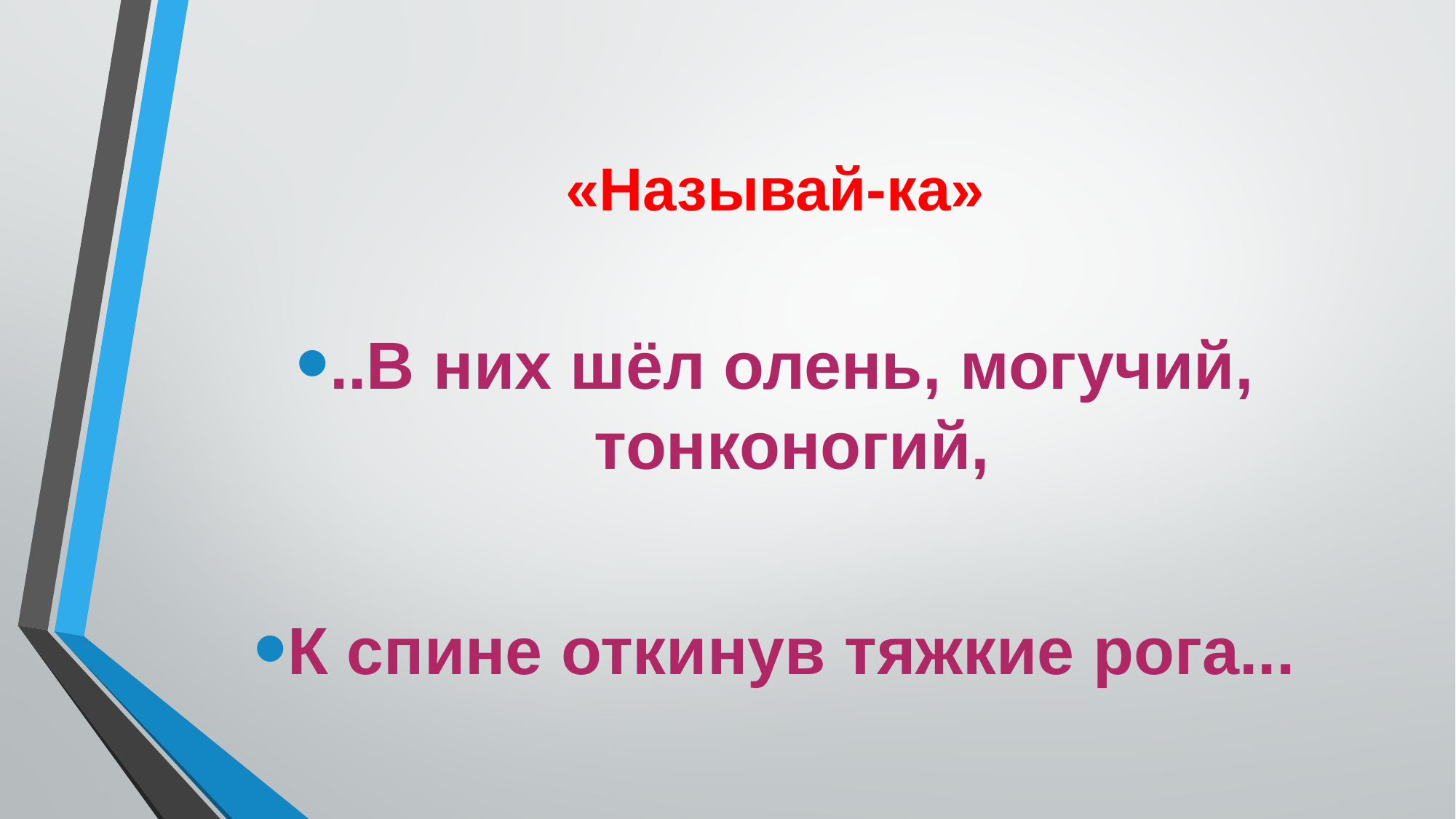

# «Называй-ка»
..В них шёл олень, могучий, тонконогий,

К спине откинув тяжкие рога...